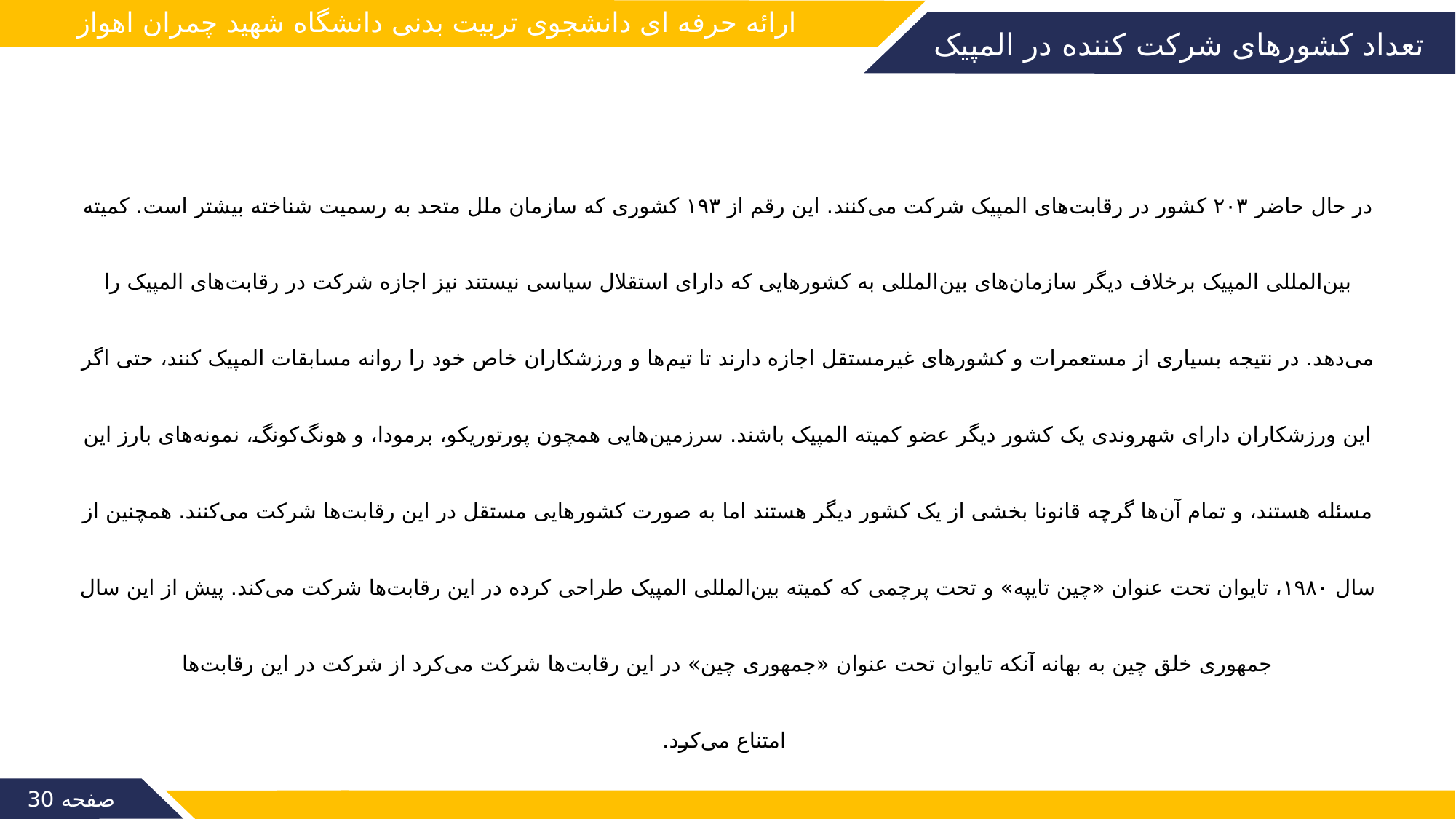

ارائه حرفه ای دانشجوی تربیت بدنی دانشگاه شهید چمران اهواز
تعداد کشورهای شرکت کننده در المپیک
در حال حاضر ۲۰۳ کشور در رقابت‌های المپیک شرکت می‌کنند. این رقم از ۱۹۳ کشوری که سازمان ملل متحد به رسمیت شناخته بیشتر است. کمیته بین‌المللی المپیک برخلاف دیگر سازمان‌های بین‌المللی به کشورهایی که دارای استقلال سیاسی نیستند نیز اجازه شرکت در رقابت‌های المپیک را می‌دهد. در نتیجه بسیاری از مستعمرات و کشورهای غیرمستقل اجازه دارند تا تیم‌ها و ورزشکاران خاص خود را روانه مسابقات المپیک کنند، حتی اگر این ورزشکاران دارای شهروندی یک کشور دیگر عضو کمیته المپیک باشند. سرزمین‌هایی همچون پورتوریکو، برمودا، و هونگ‌کونگ، نمونه‌های بارز این مسئله هستند، و تمام آن‌ها گرچه قانونا بخشی از یک کشور دیگر هستند اما به صورت کشورهایی مستقل در این رقابت‌ها شرکت می‌کنند. همچنین از سال ۱۹۸۰، تایوان تحت عنوان «چین تایپه» و تحت پرچمی که کمیته بین‌المللی المپیک طراحی کرده در این رقابت‌ها شرکت می‌کند. پیش از این سال جمهوری خلق چین به بهانه آنکه تایوان تحت عنوان «جمهوری چین» در این رقابت‌ها شرکت می‌کرد از شرکت در این رقابت‌ها
 امتناع می‌کرد.
صفحه 30